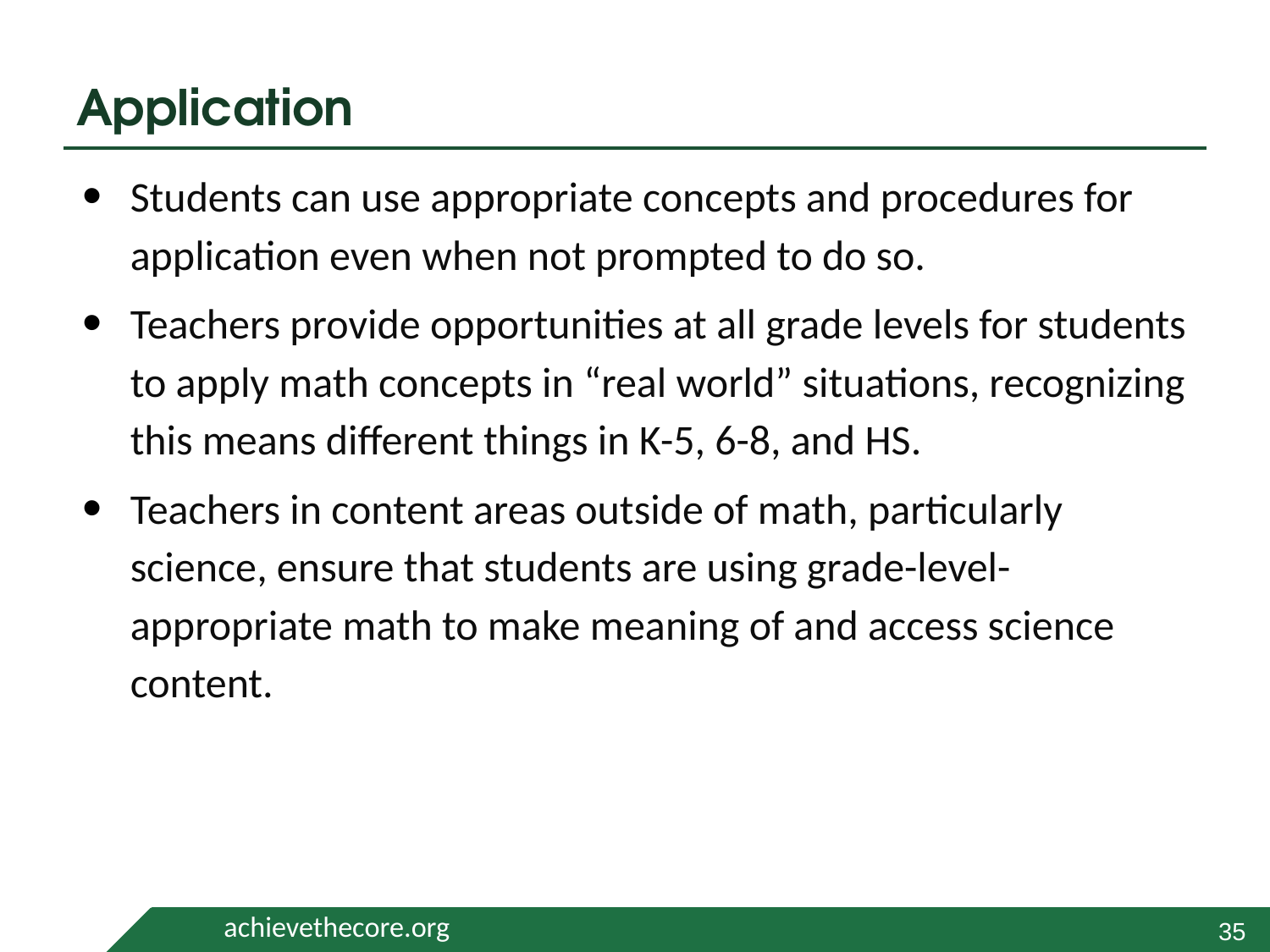

# Application
Students can use appropriate concepts and procedures for application even when not prompted to do so.
Teachers provide opportunities at all grade levels for students to apply math concepts in “real world” situations, recognizing this means different things in K-5, 6-8, and HS.
Teachers in content areas outside of math, particularly science, ensure that students are using grade-level-appropriate math to make meaning of and access science content.
35